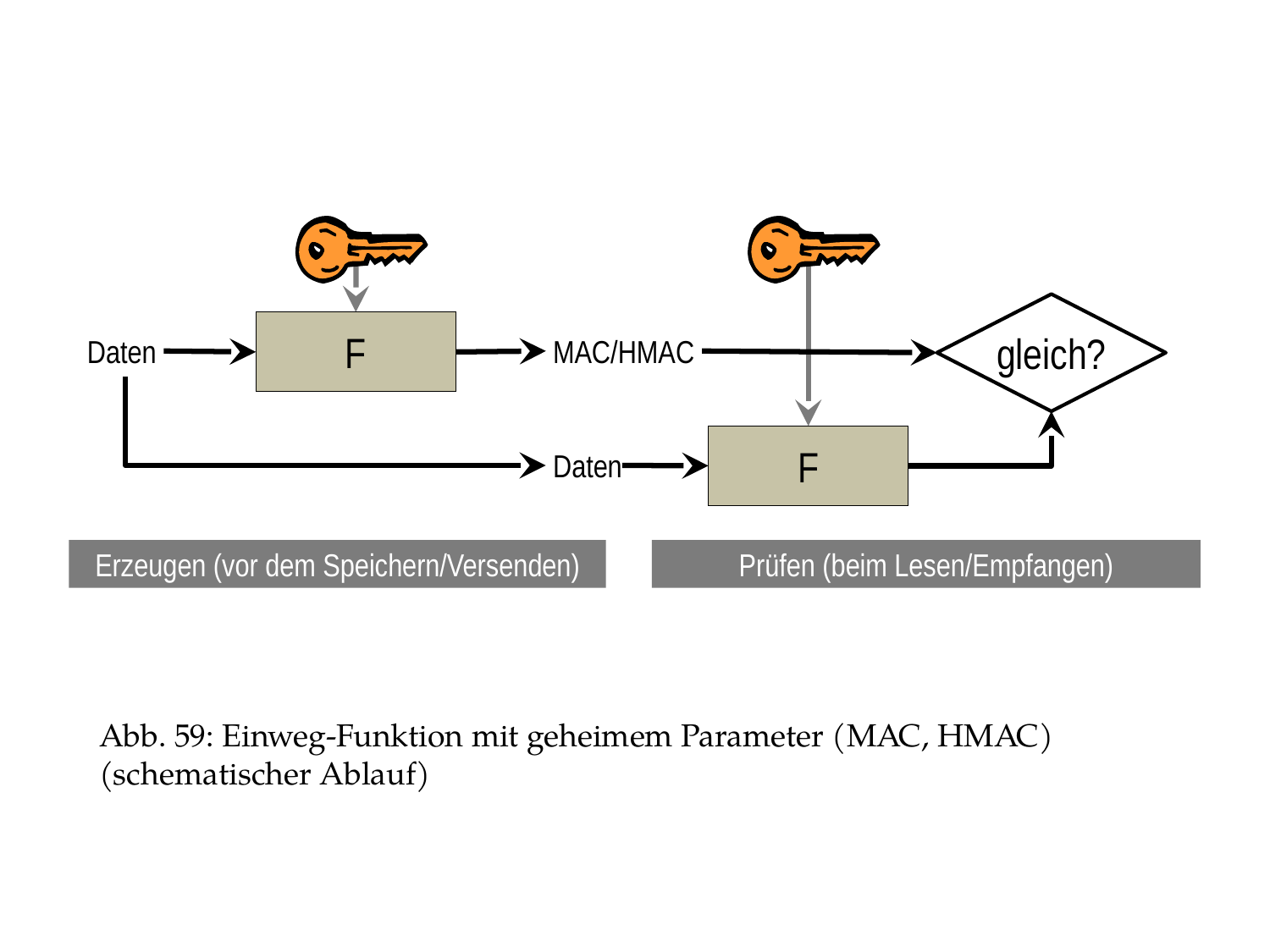

gleich?
F
Daten
 MAC/HMAC
F
 Daten
Erzeugen (vor dem Speichern/Versenden)
Prüfen (beim Lesen/Empfangen)
Abb. 59: Einweg-Funktion mit geheimem Parameter (MAC, HMAC) (schematischer Ablauf)